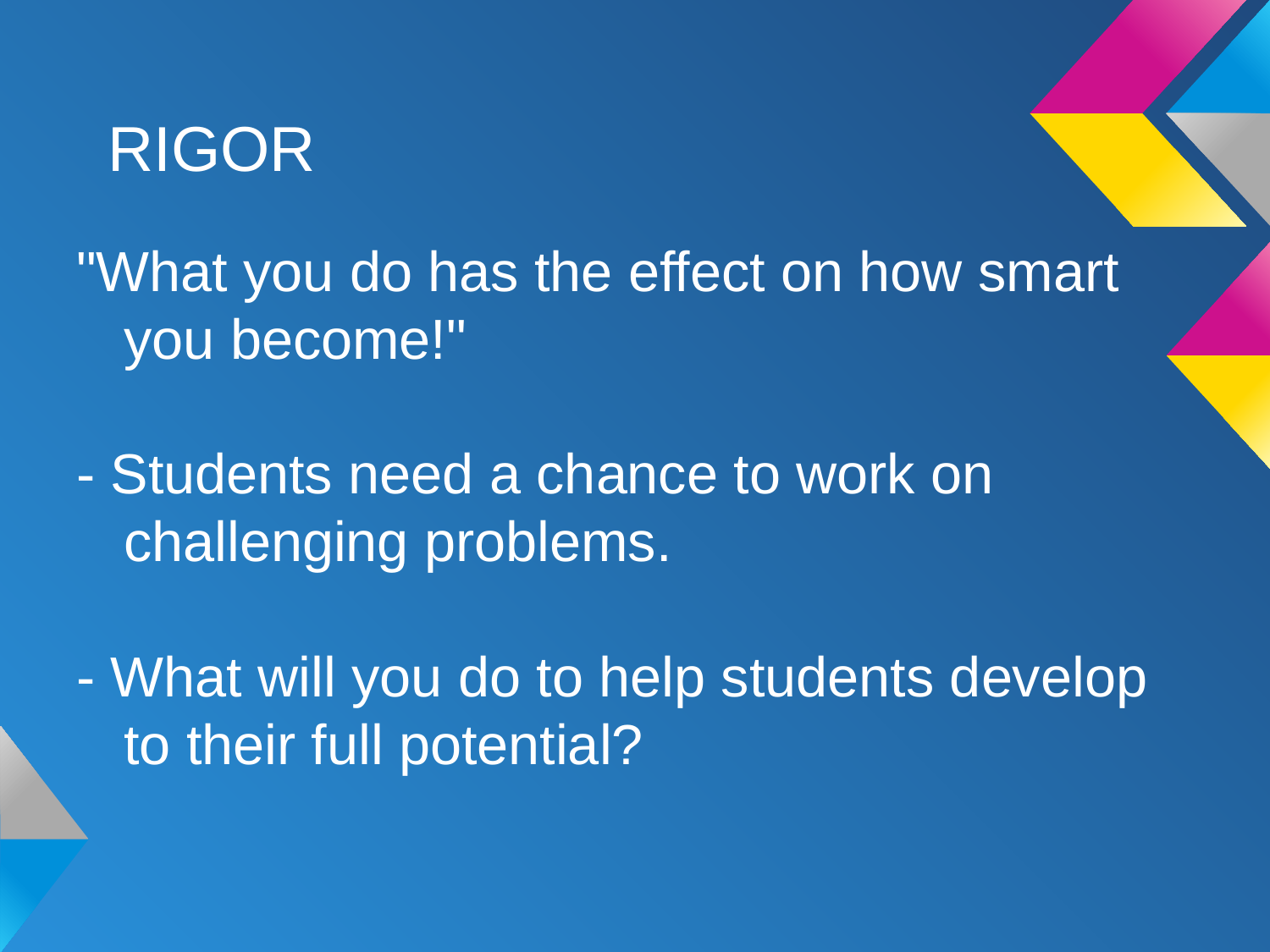

# RIGOR
"What you do has the effect on how smart you become!"

- Students need a chance to work on challenging problems.

- What will you do to help students develop to their full potential?